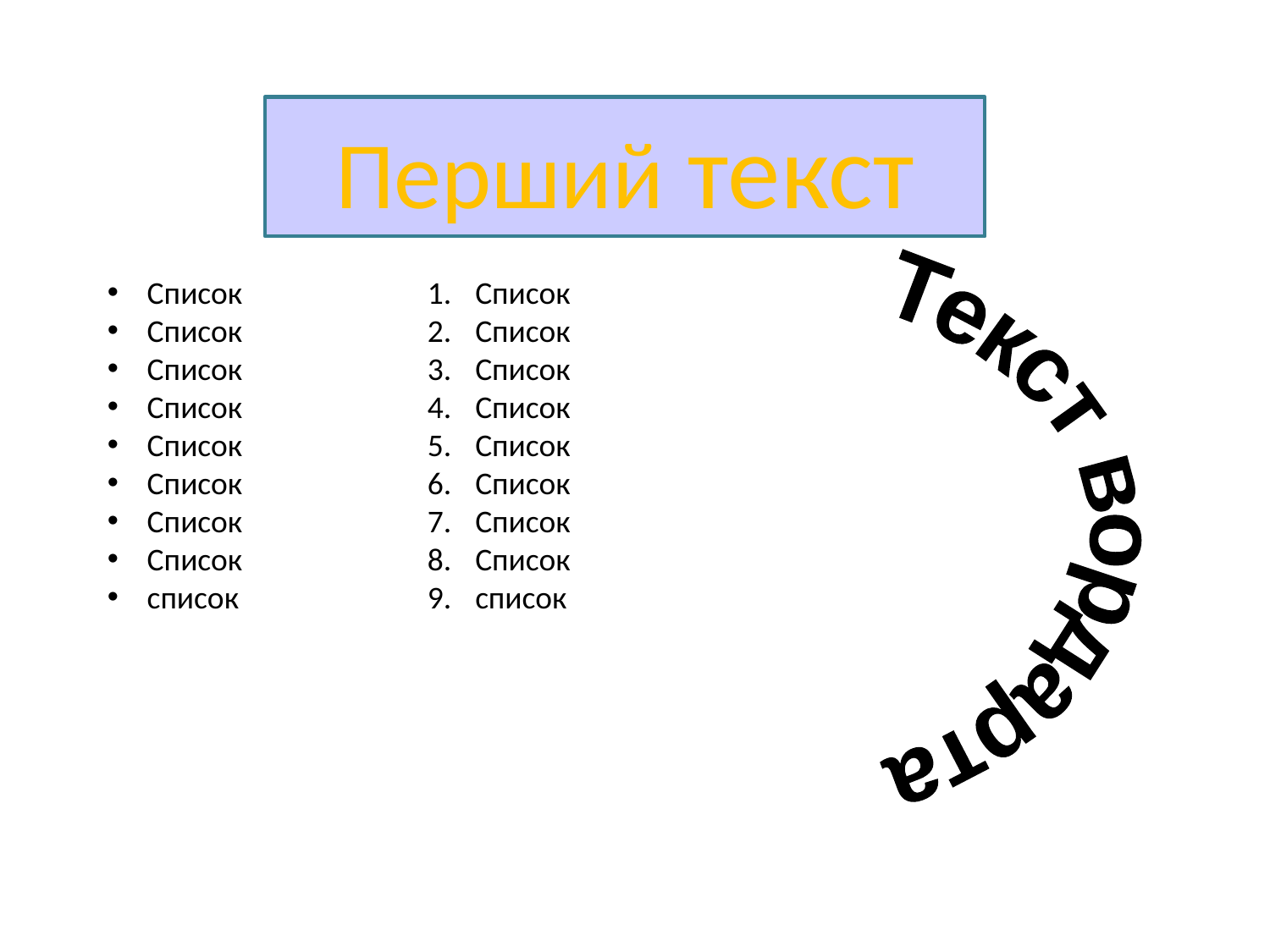

Перший текст
Список
Список
Список
Список
Список
Список
Список
Список
список
Текст вордарта
Список
Список
Список
Список
Список
Список
Список
Список
список